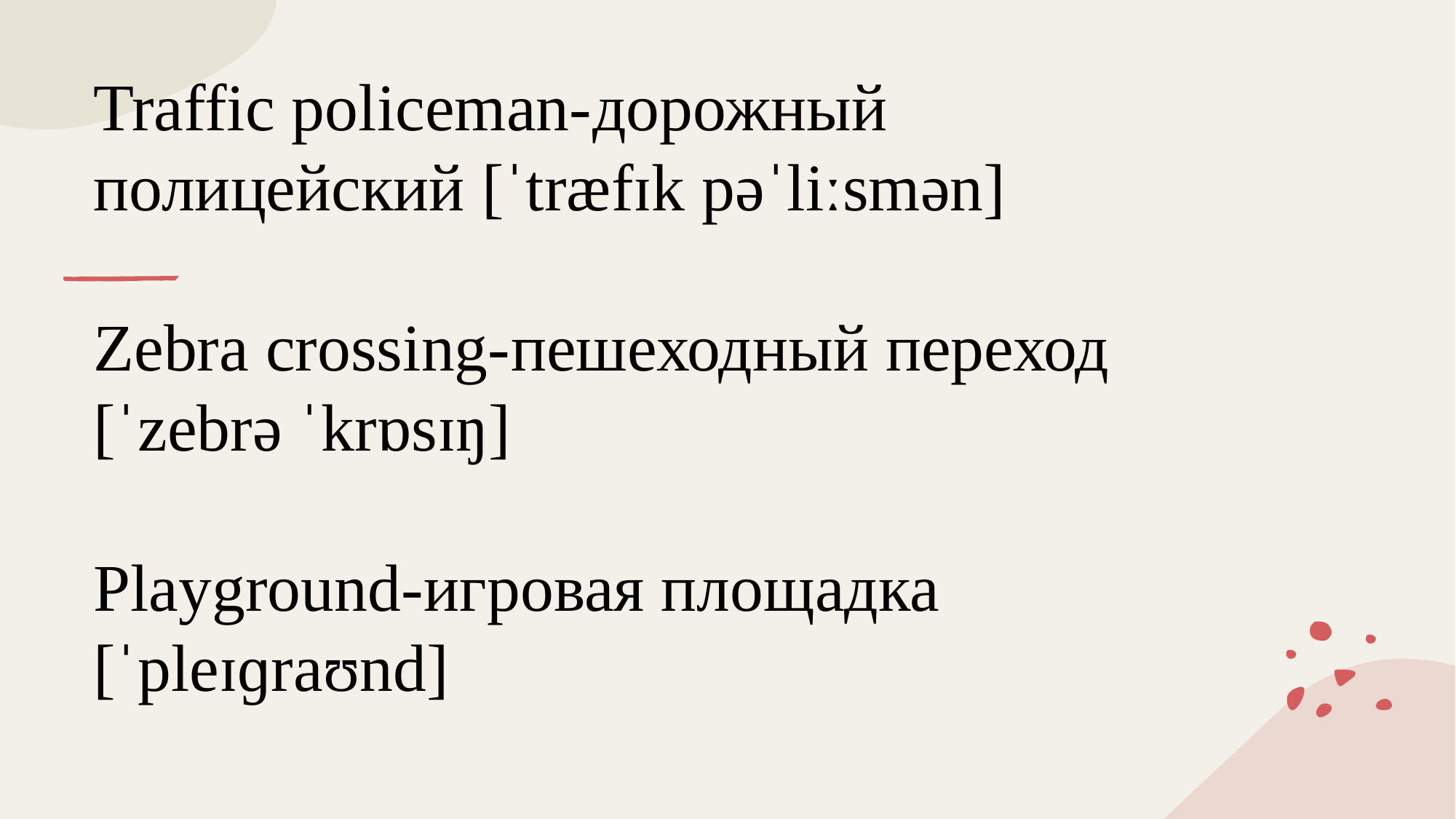

# Traffic policeman-дорожный полицейский [ˈtræfɪk pəˈliːsmən]
Zebra crossing-пешеходный переход [ˈzebrə ˈkrɒsɪŋ]
Playground-игровая площадка [ˈpleɪɡraʊnd]